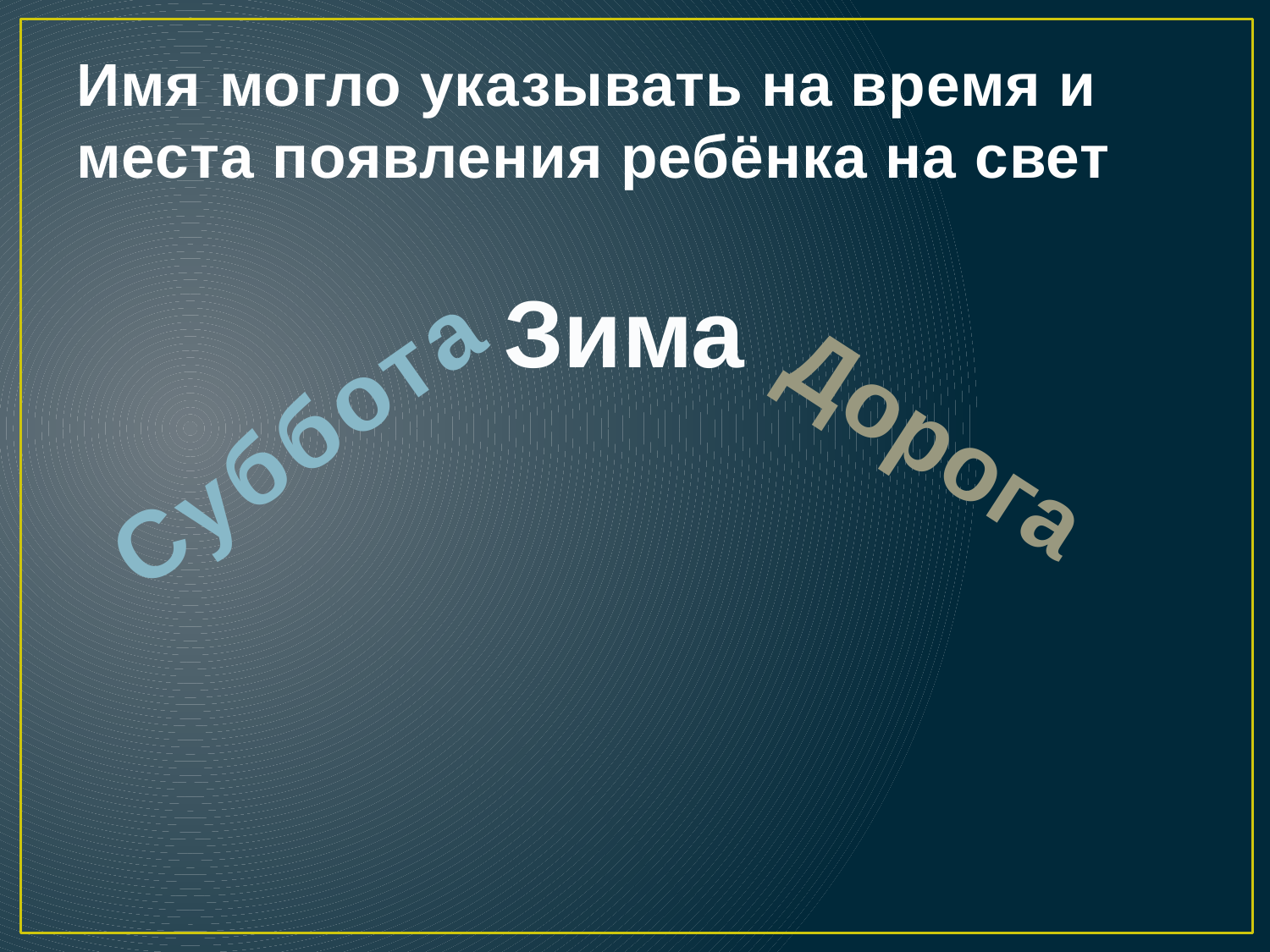

# Имя могло указывать на время и места появления ребёнка на свет

Зима
Суббота
Дорога